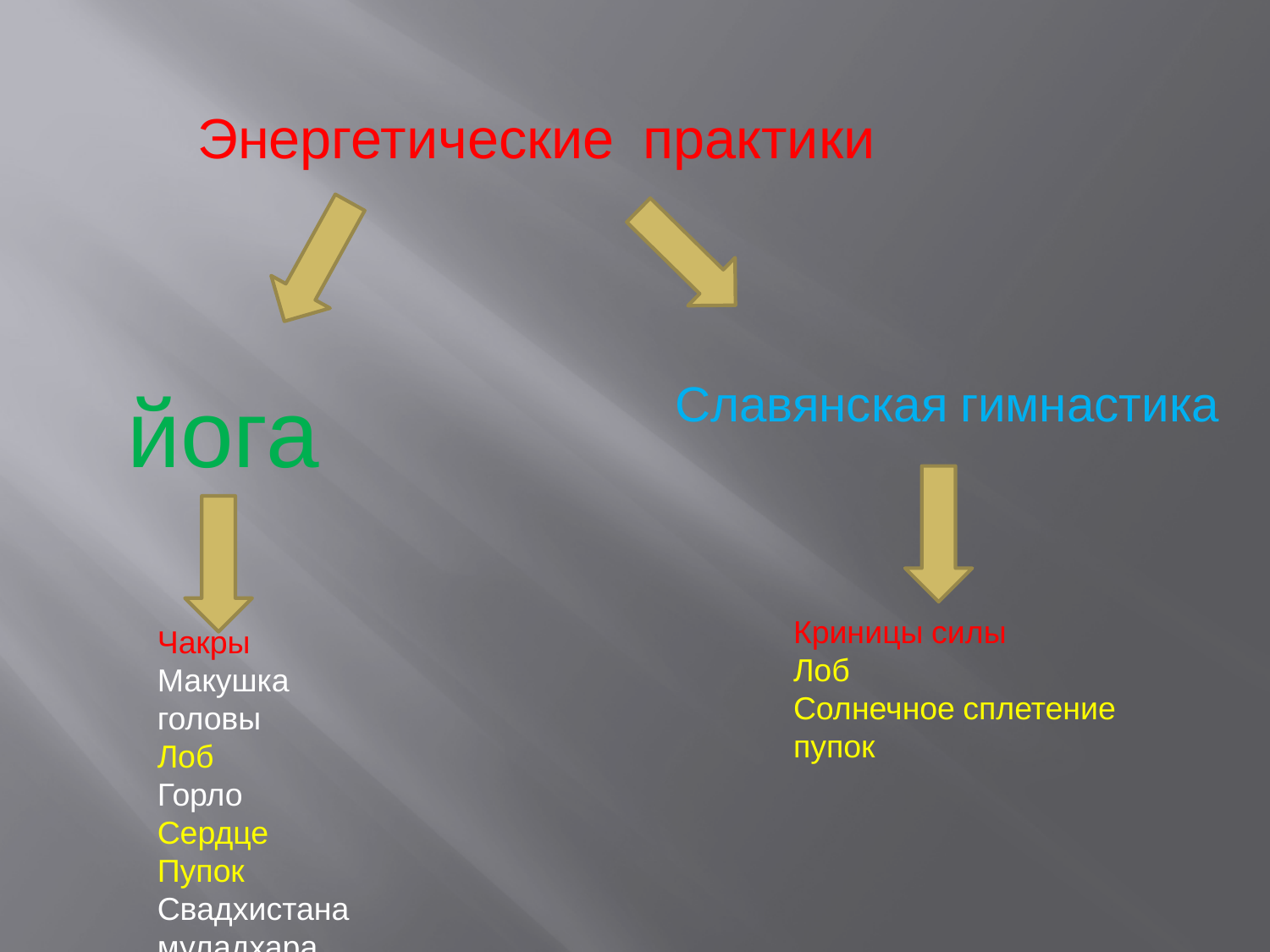

Энергетические  практики

йога
Славянская гимнастика

Криницы силы
Лоб
Солнечное сплетение
пупок
Чакры
Макушка головы
Лоб
Горло
Сердце
Пупок
Свадхистана
муладхара